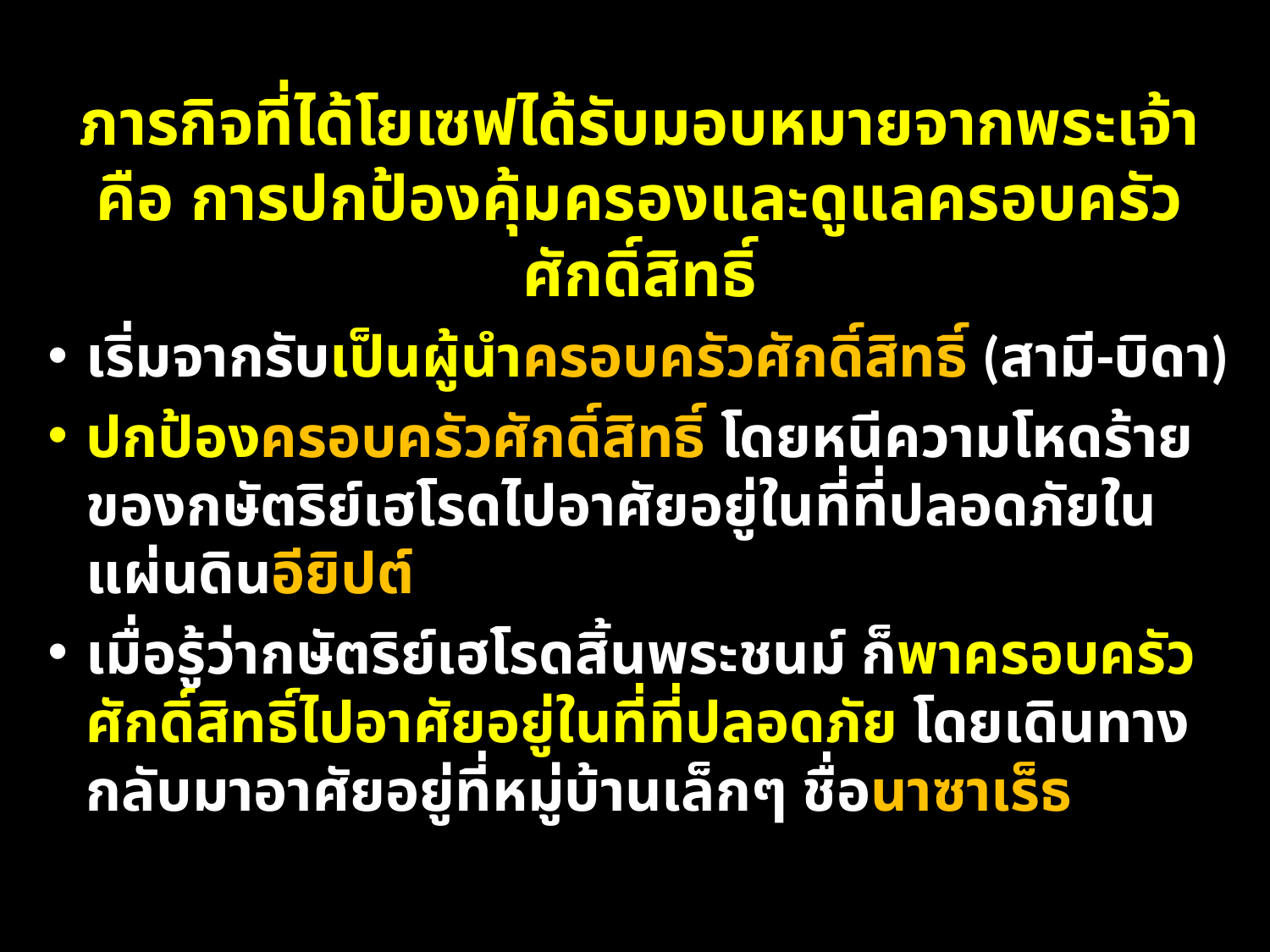

ภารกิจที่ได้โยเซฟได้รับมอบหมายจากพระเจ้า
คือ การปกป้องคุ้มครองและดูแลครอบครัวศักดิ์สิทธิ์
เริ่มจากรับเป็นผู้นำครอบครัวศักดิ์สิทธิ์ (สามี-บิดา)
ปกป้องครอบครัวศักดิ์สิทธิ์ โดยหนีความโหดร้ายของกษัตริย์เฮโรดไปอาศัยอยู่ในที่ที่ปลอดภัยในแผ่นดินอียิปต์
เมื่อรู้ว่ากษัตริย์เฮโรดสิ้นพระชนม์ ก็พาครอบครัวศักดิ์สิทธิ์ไปอาศัยอยู่ในที่ที่ปลอดภัย โดยเดินทางกลับมาอาศัยอยู่ที่หมู่บ้านเล็กๆ ชื่อนาซาเร็ธ